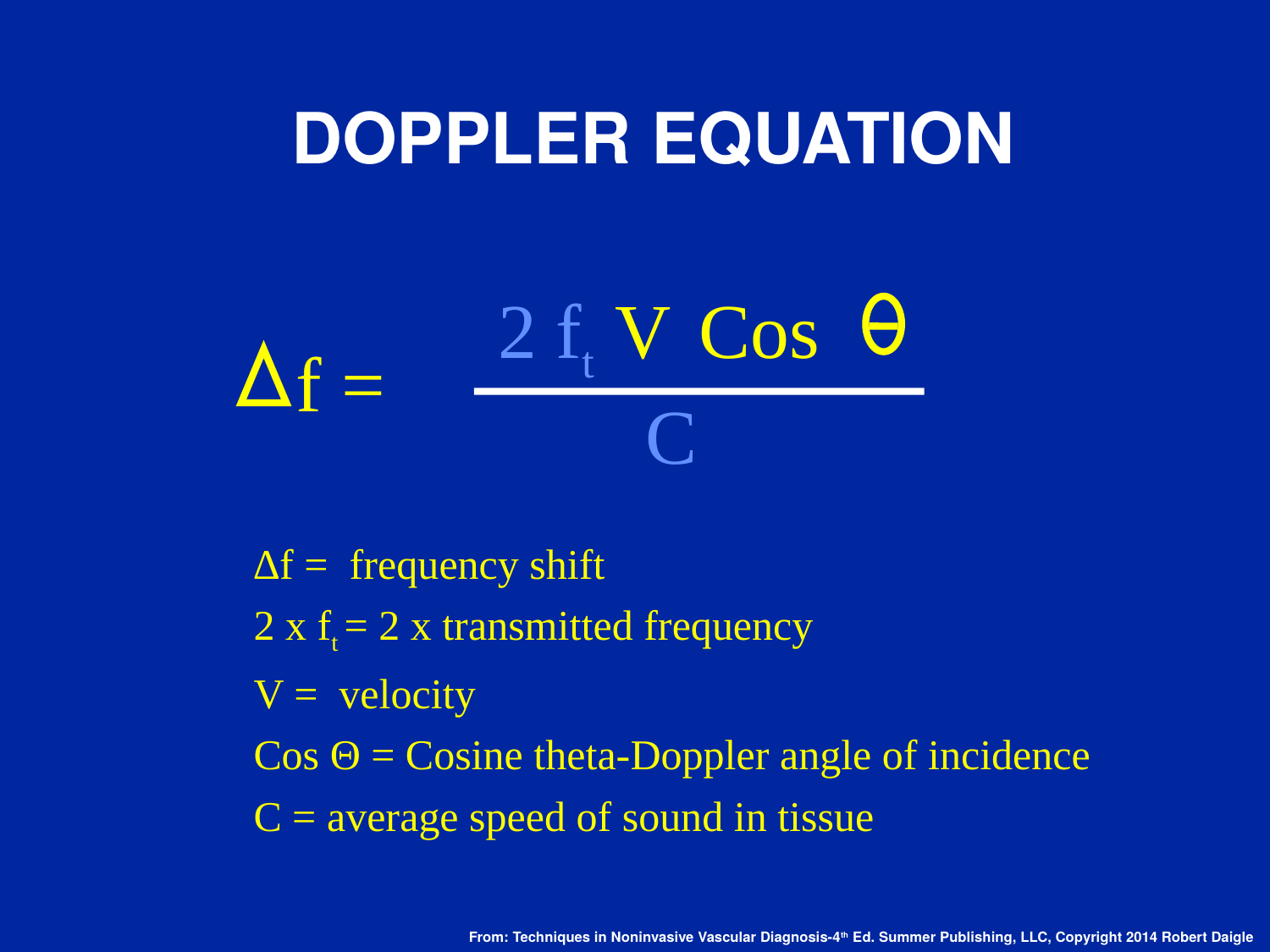

# DOPPLER EQUATION
 2 ft  V  Cos

C

f =
∆f =  frequency shift
2 x ft = 2 x transmitted frequency
V =  velocity
Cos Θ = Cosine theta-Doppler angle of incidence
C = average speed of sound in tissue